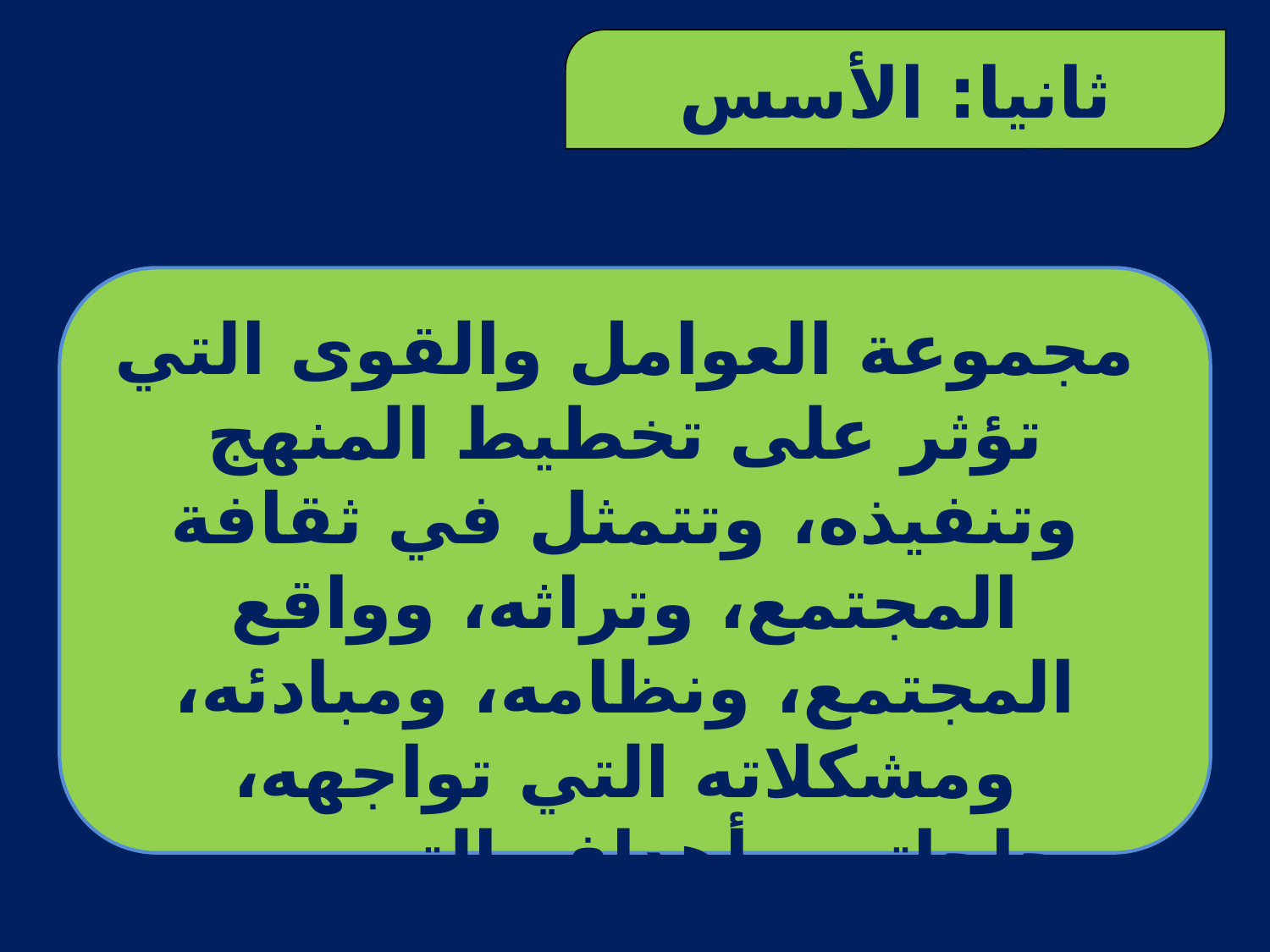

ثانيا: الأسس الاجتماعیة للمنهج:

مجموعة العوامل والقوى التي تؤثر على تخطيط المنهج وتنفيذه، وتتمثل في ثقافة المجتمع، وتراثه، وواقع المجتمع، ونظامه، ومبادئه، ومشكلاته التي تواجهه، وحاجاته، وأهدافه التي يرمى إلى تحقيقها . .